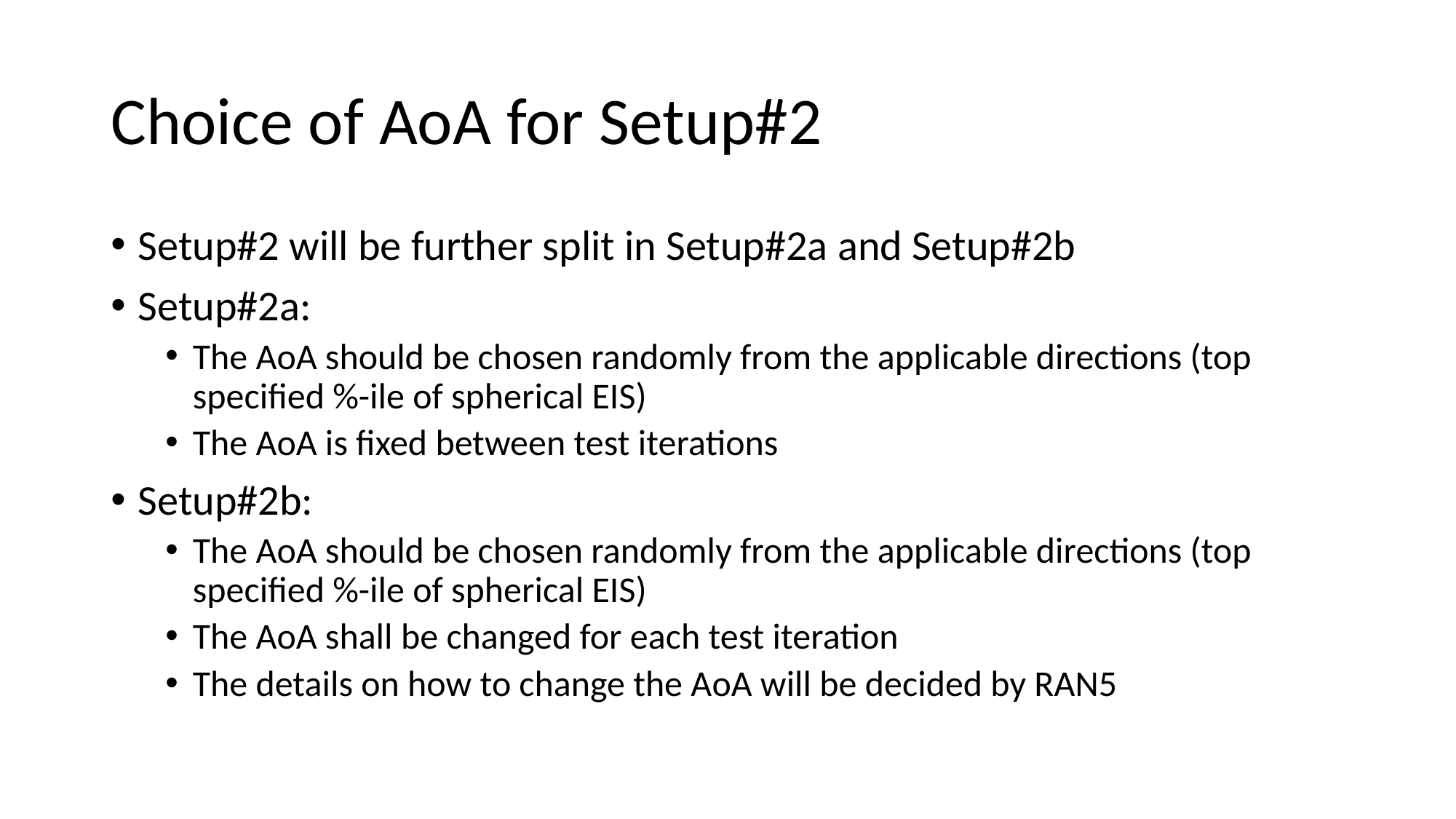

# Choice of AoA for Setup#2
Setup#2 will be further split in Setup#2a and Setup#2b
Setup#2a:
The AoA should be chosen randomly from the applicable directions (top specified %-ile of spherical EIS)
The AoA is fixed between test iterations
Setup#2b:
The AoA should be chosen randomly from the applicable directions (top specified %-ile of spherical EIS)
The AoA shall be changed for each test iteration
The details on how to change the AoA will be decided by RAN5